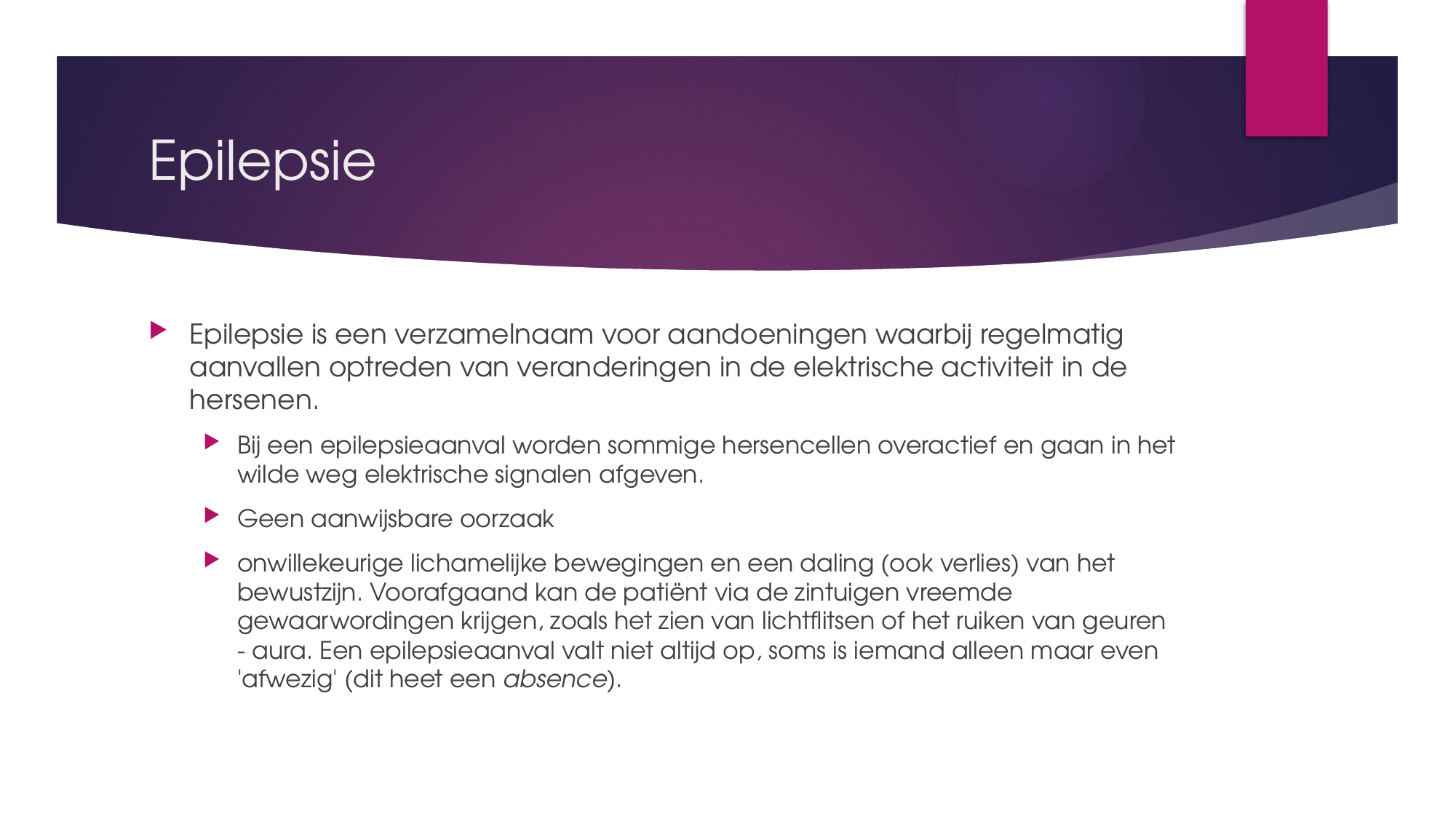

# Epilepsie
Epilepsie is een verzamelnaam voor aandoeningen waarbij regelmatig aanvallen optreden van veranderingen in de elektrische activiteit in de hersenen.
Bij een epilepsieaanval worden sommige hersencellen overactief en gaan in het wilde weg elektrische signalen afgeven.
Geen aanwijsbare oorzaak
onwillekeurige lichamelijke bewegingen en een daling (ook verlies) van het bewustzijn. Voorafgaand kan de patiënt via de zintuigen vreemde gewaarwordingen krijgen, zoals het zien van lichtflitsen of het ruiken van geuren - aura. Een epilepsieaanval valt niet altijd op, soms is iemand alleen maar even 'afwezig' (dit heet een absence).